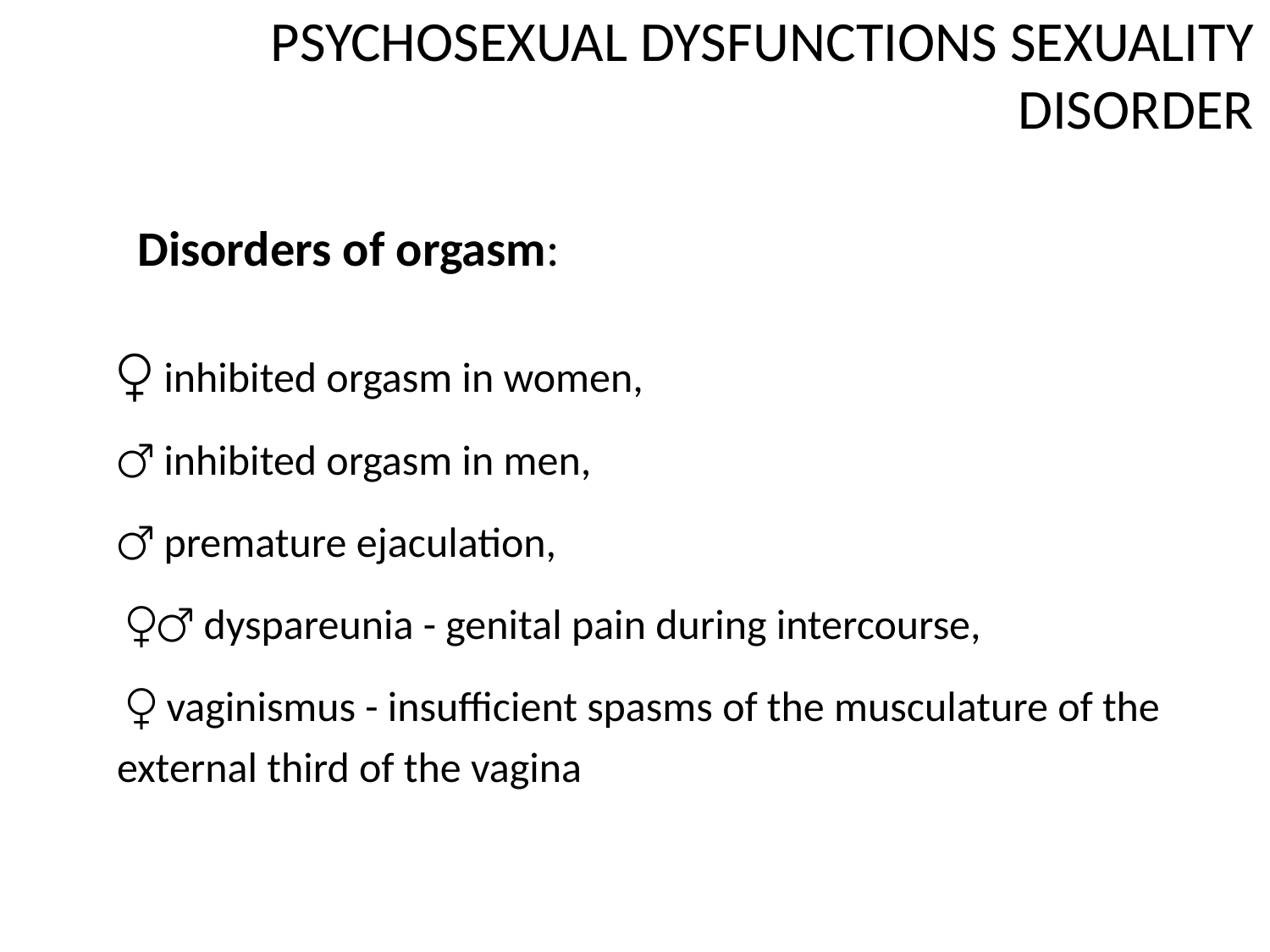

PSYCHOSEXUAL DYSFUNCTIONS SEXUALITY DISORDER
#
Disorders of orgasm:
♀ inhibited orgasm in women,
♂ inhibited orgasm in men,
♂ premature ejaculation,
 ♀♂ dyspareunia - genital pain during intercourse,
 ♀ vaginismus - insufficient spasms of the musculature of the external third of the vagina